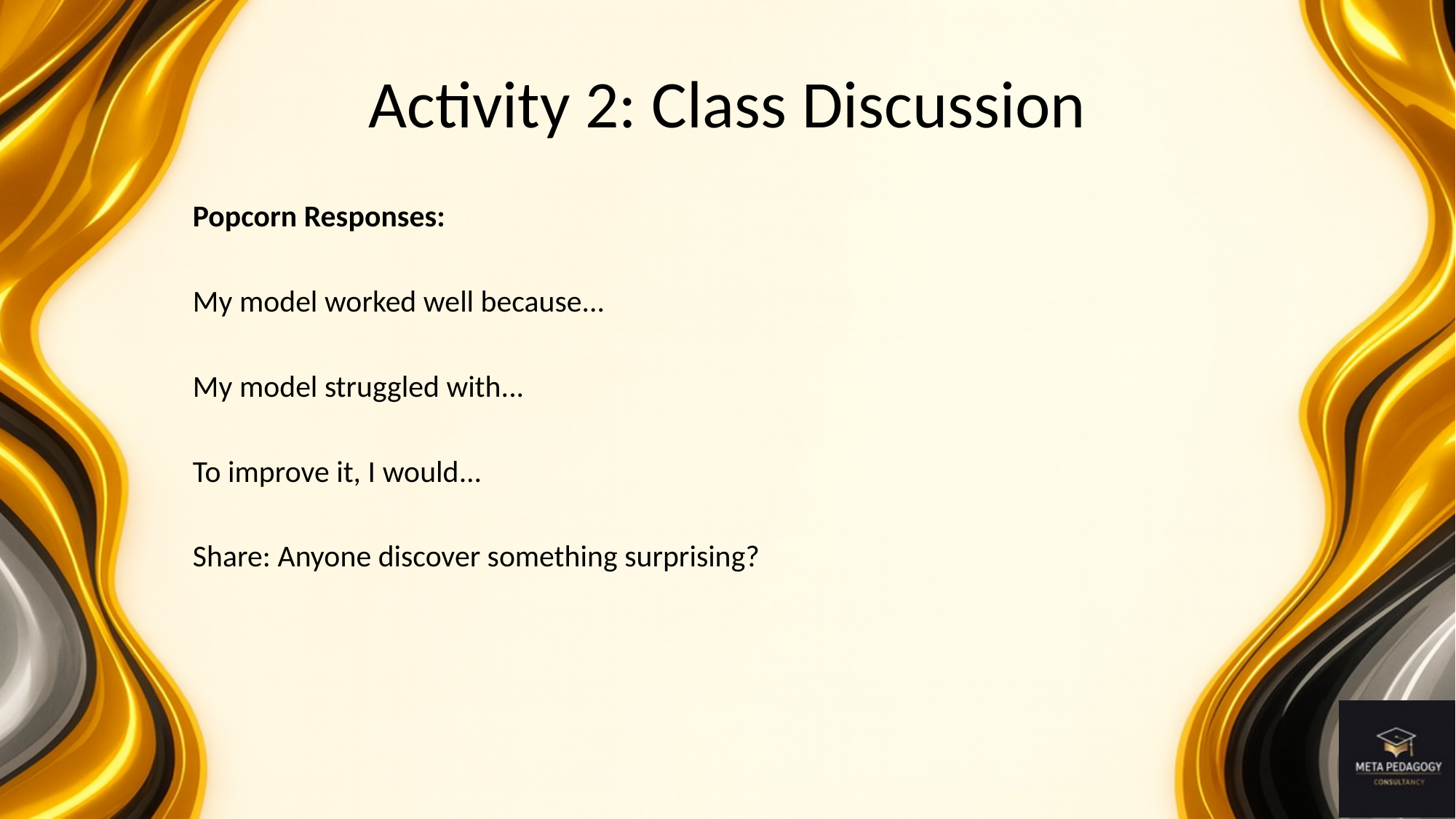

# Activity 2: Class Discussion
Popcorn Responses:

My model worked well because...

My model struggled with...

To improve it, I would...

Share: Anyone discover something surprising?